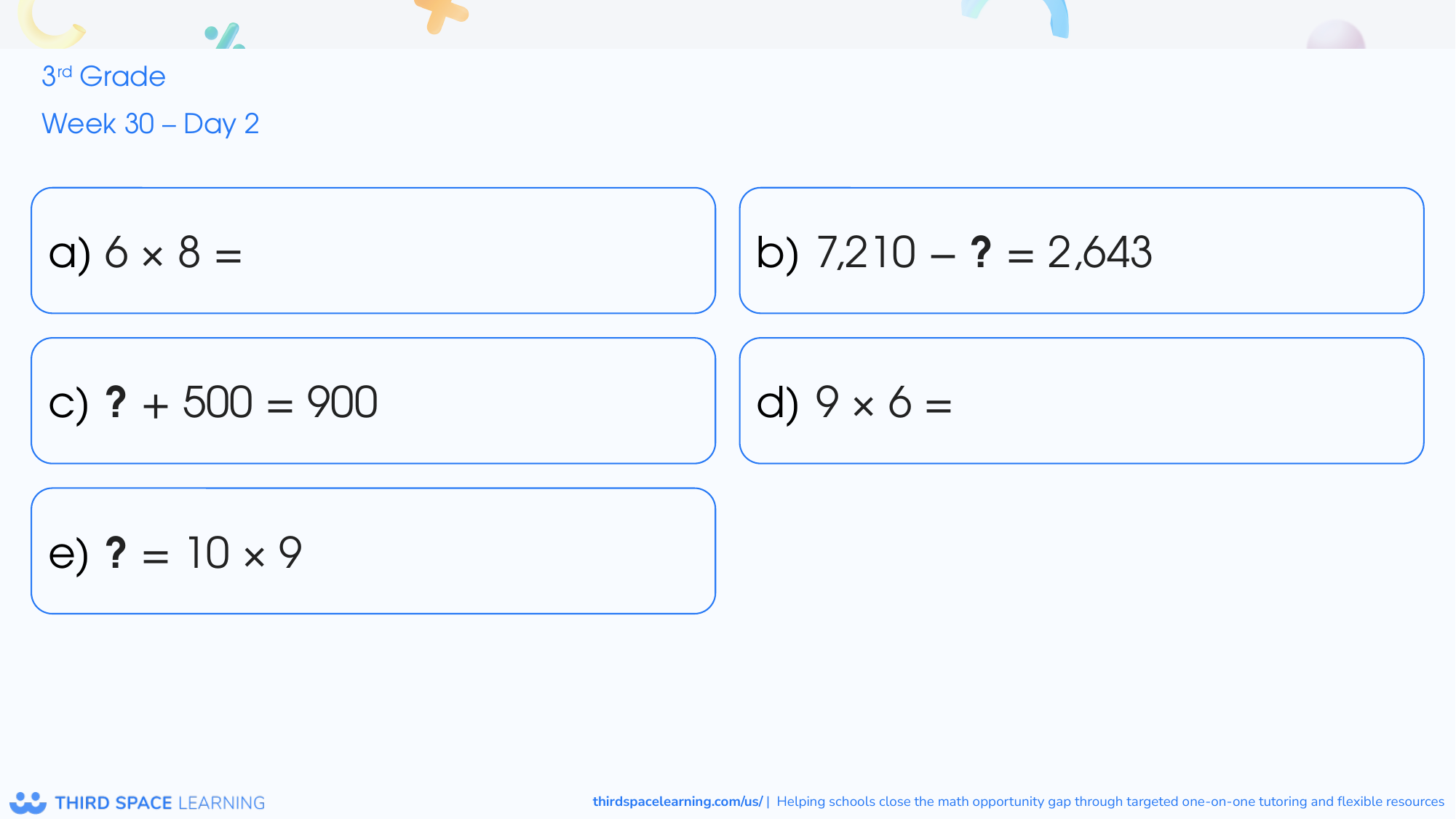

3rd Grade
Week 30 – Day 2
6 × 8 =
7,210 − ? = 2,643
? + 500 = 900
9 × 6 =
? = 10 × 9